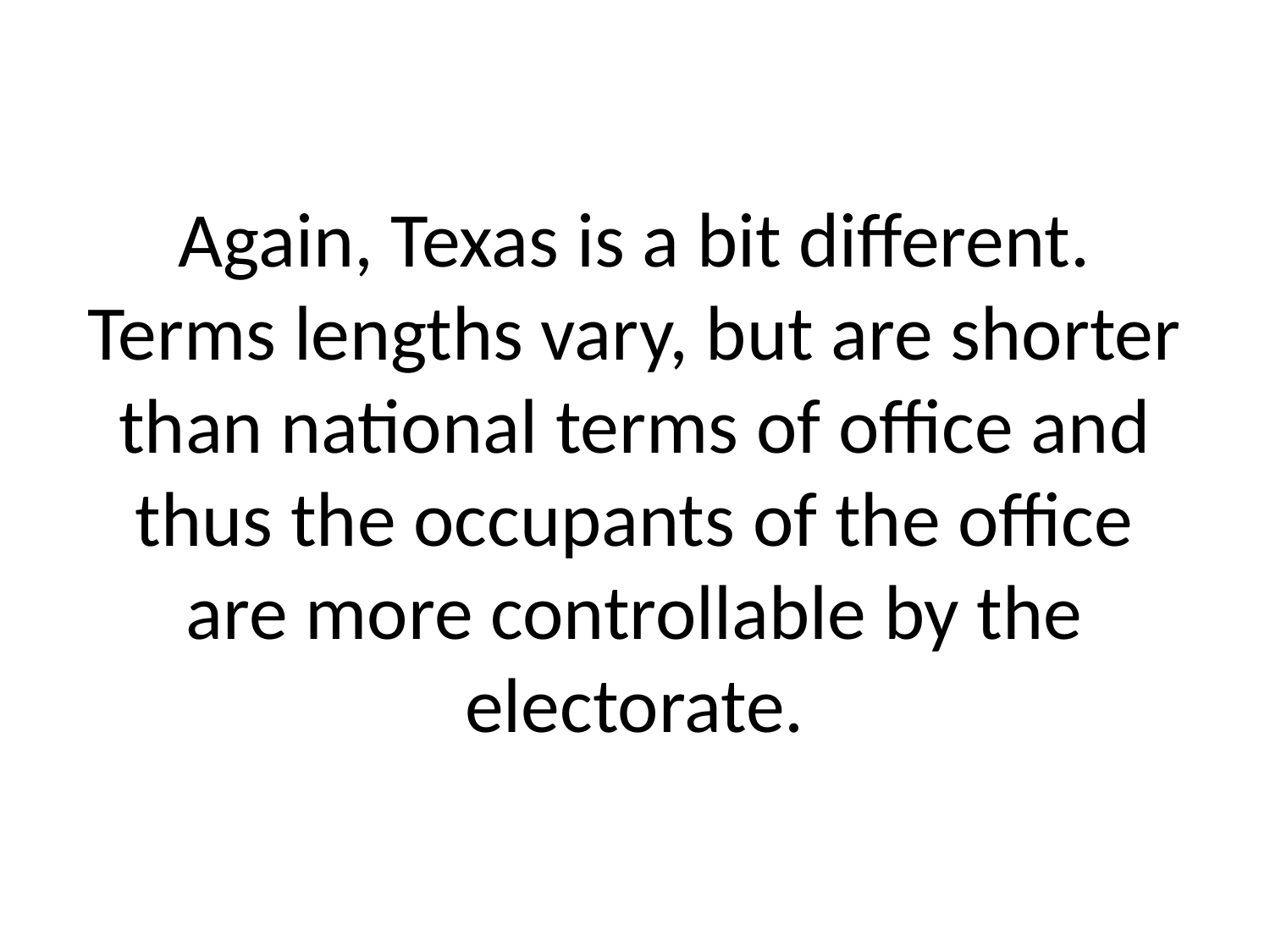

# Again, Texas is a bit different. Terms lengths vary, but are shorter than national terms of office and thus the occupants of the office are more controllable by the electorate.